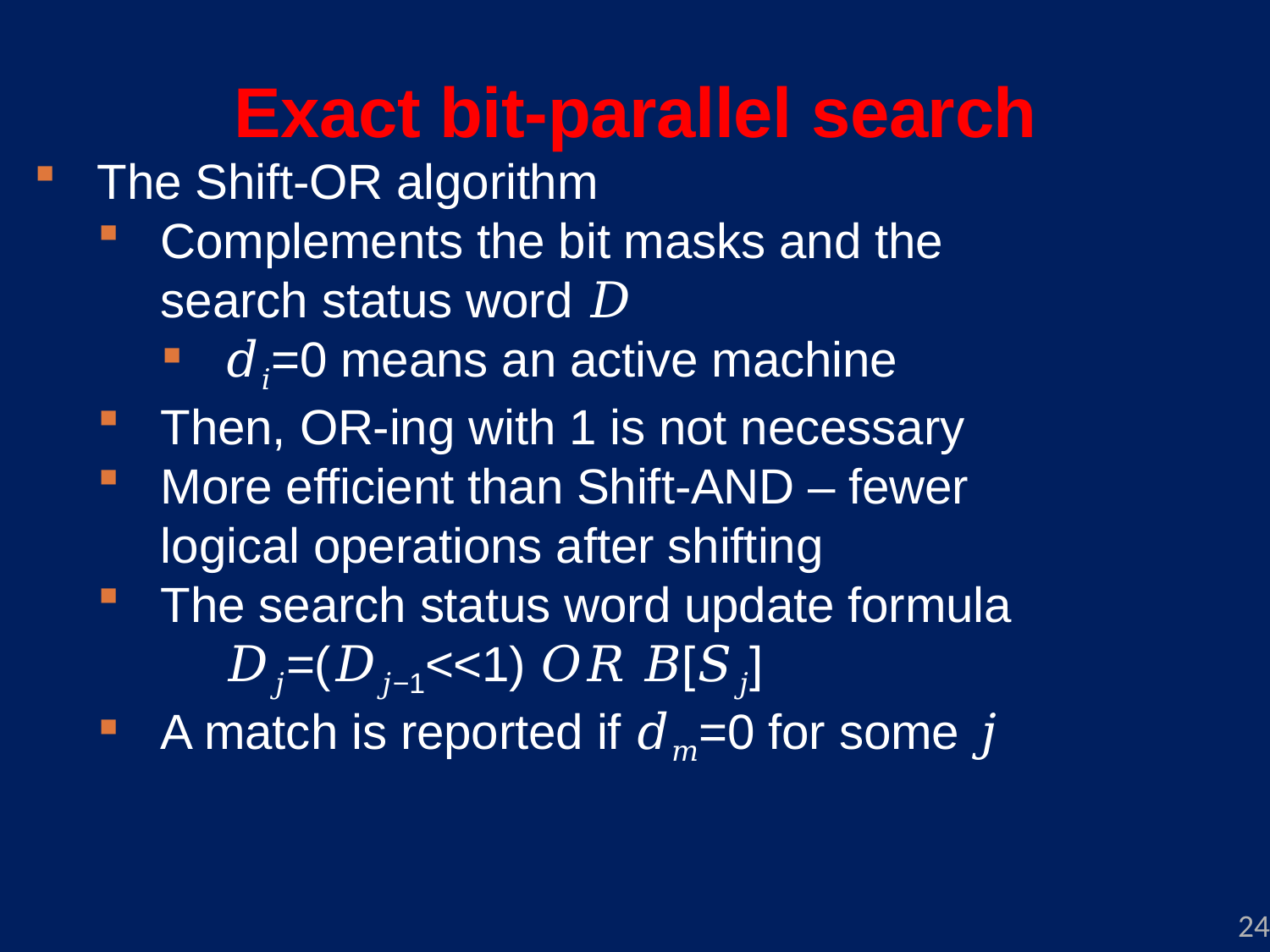

# Exact bit-parallel search
The Shift-OR algorithm
Complements the bit masks and the search status word 𝐷
𝑑𝑖=0 means an active machine
Then, OR-ing with 1 is not necessary
More efficient than Shift-AND – fewer logical operations after shifting
The search status word update formula
		𝐷𝑗=(𝐷𝑗−1<<1) 𝑂𝑅 𝐵[𝑆𝑗]
A match is reported if 𝑑𝑚=0 for some 𝑗
24